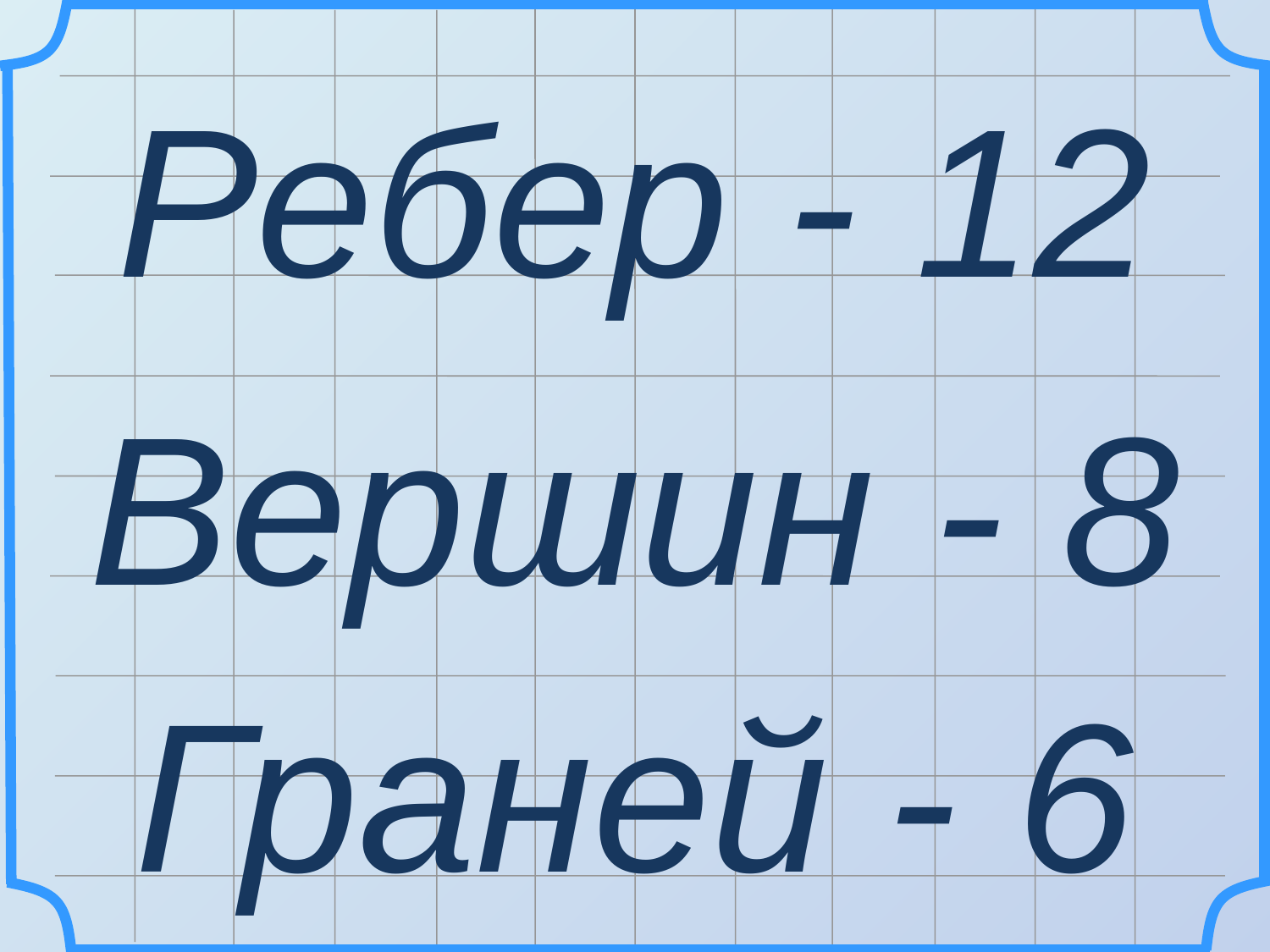

Ребер - 12

Вершин - 8

Граней - 6